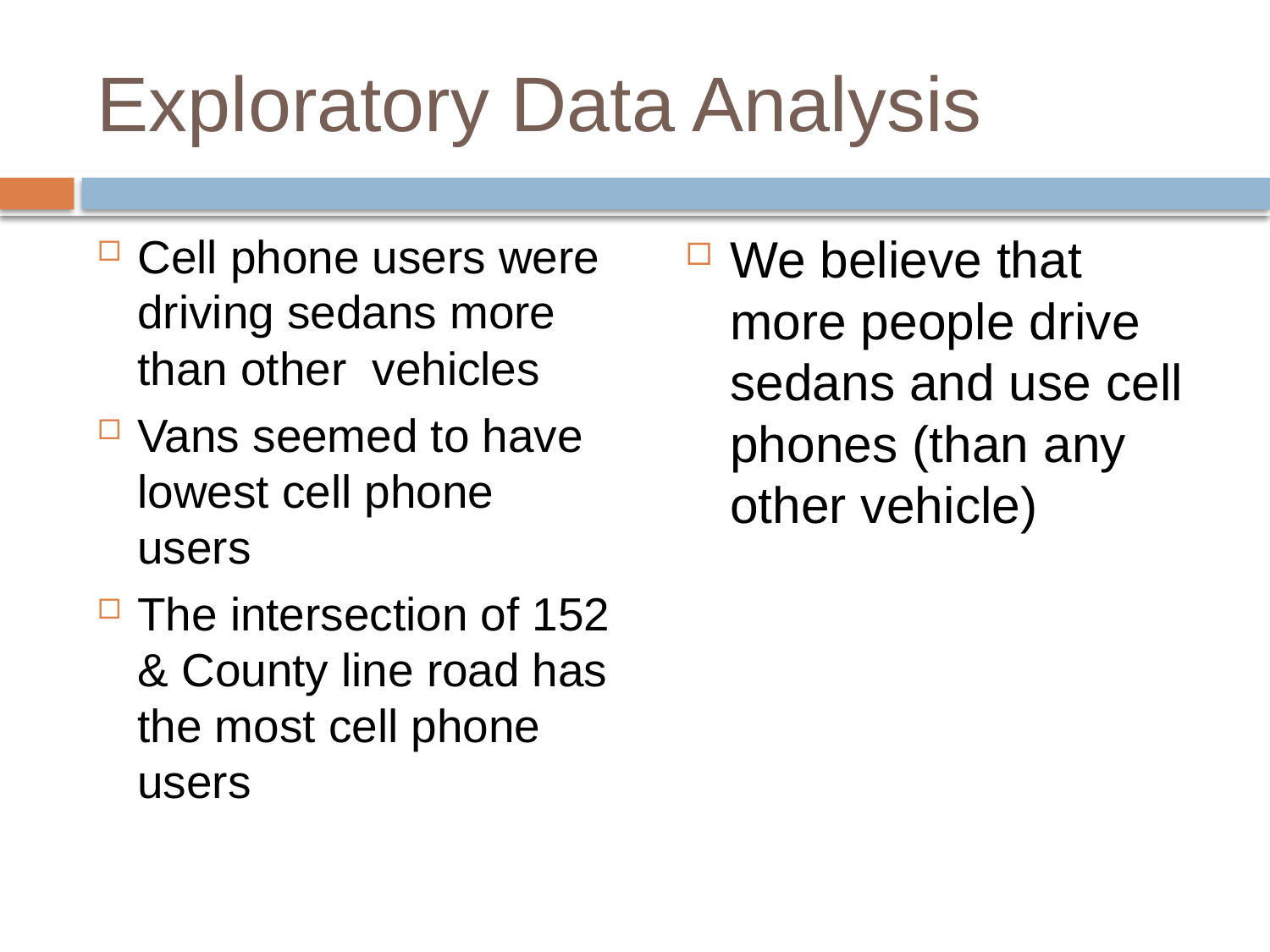

# Exploratory Data Analysis
Cell phone users were driving sedans more than other  vehicles
Vans seemed to have lowest cell phone users
The intersection of 152 & County line road has the most cell phone users
We believe that more people drive sedans and use cell phones (than any other vehicle)